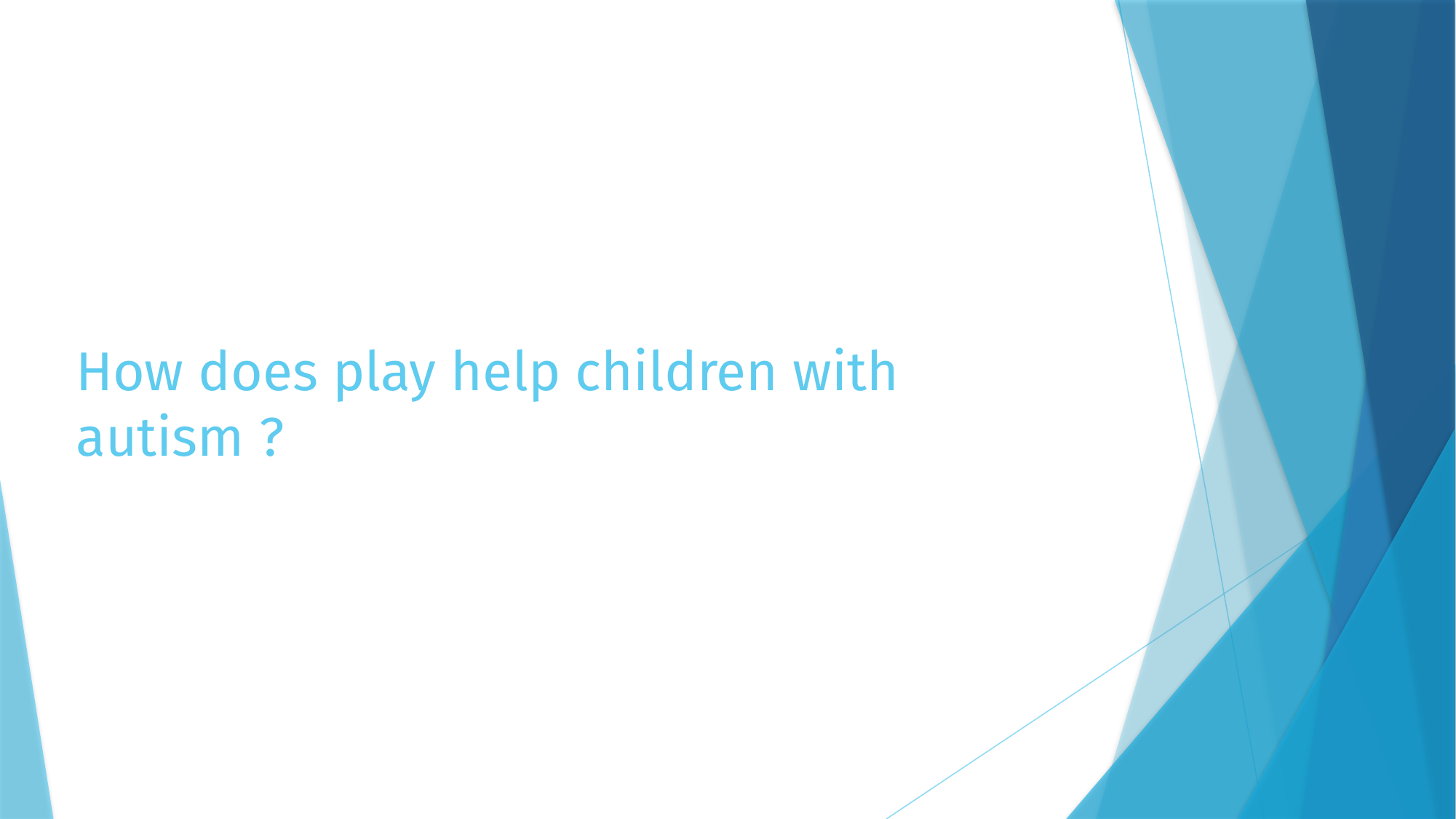

# How does play help children with autism ?